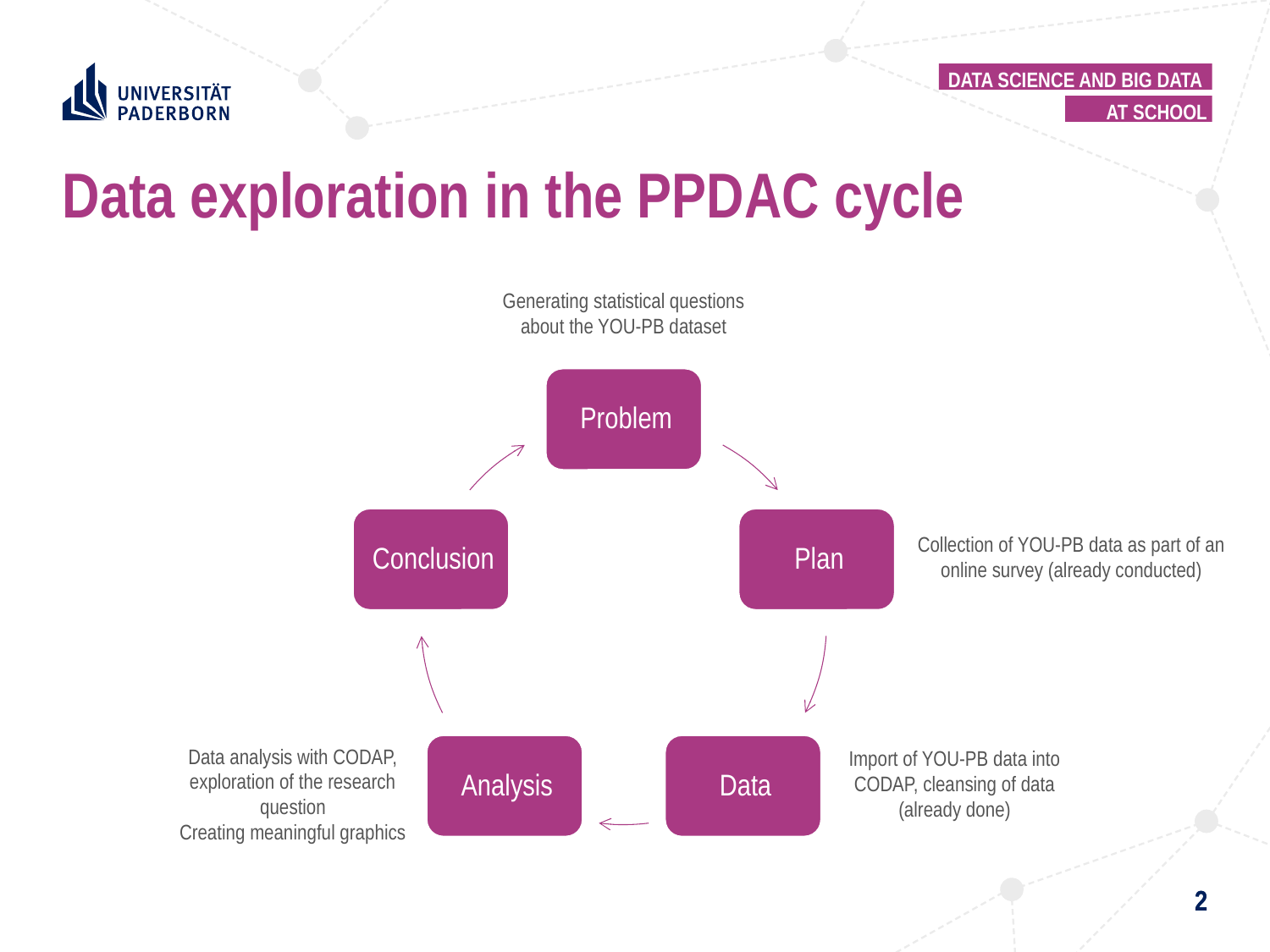

Data science and big data
At school
# Data exploration in the PPDAC cycle

Generating statistical questions about the YOU-PB dataset
Problem
Plan
Data
Analysis
Conclusion
Collection of YOU-PB data as part of an online survey (already conducted)
Data analysis with CODAP, exploration of the research question
Creating meaningful graphics
Import of YOU-PB data into CODAP, cleansing of data (already done)
2
2